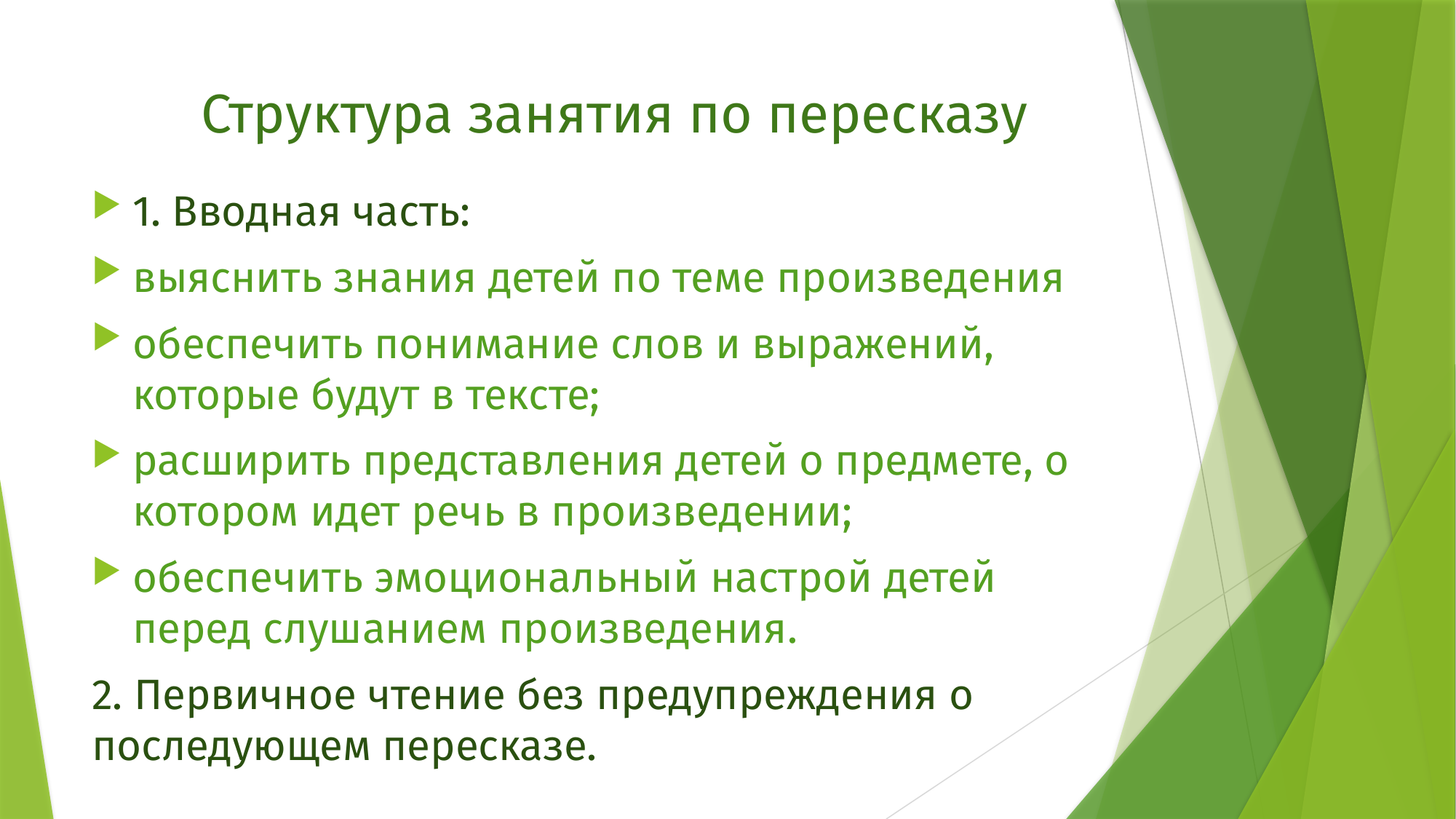

# Структура занятия по пересказу
1. Вводная часть:
выяснить знания детей по теме произведения
обеспечить понимание слов и выражений, которые будут в тексте;
расширить представления детей о предмете, о котором идет речь в произведении;
обеспечить эмоциональный настрой детей перед слушанием произведения.
2. Первичное чтение без предупреждения о последующем пересказе.

Эти два этапа опускаются, если произведение уже хорошо знакомо детям.